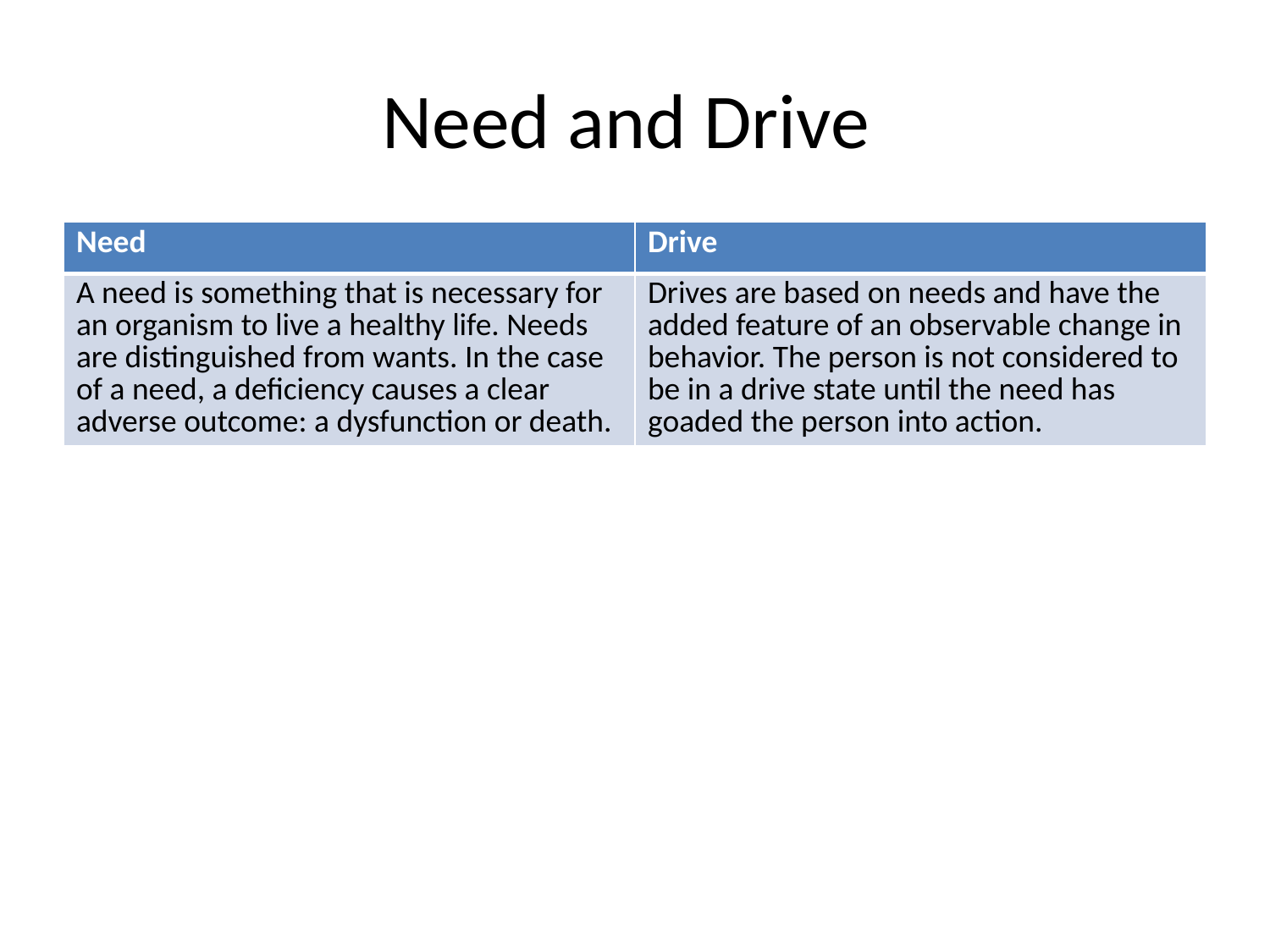

# Need and Drive
| Need | Drive |
| --- | --- |
| A need is something that is necessary for an organism to live a healthy life. Needs are distinguished from wants. In the case of a need, a deficiency causes a clear adverse outcome: a dysfunction or death. | Drives are based on needs and have the added feature of an observable change in behavior. The person is not considered to be in a drive state until the need has goaded the person into action. |